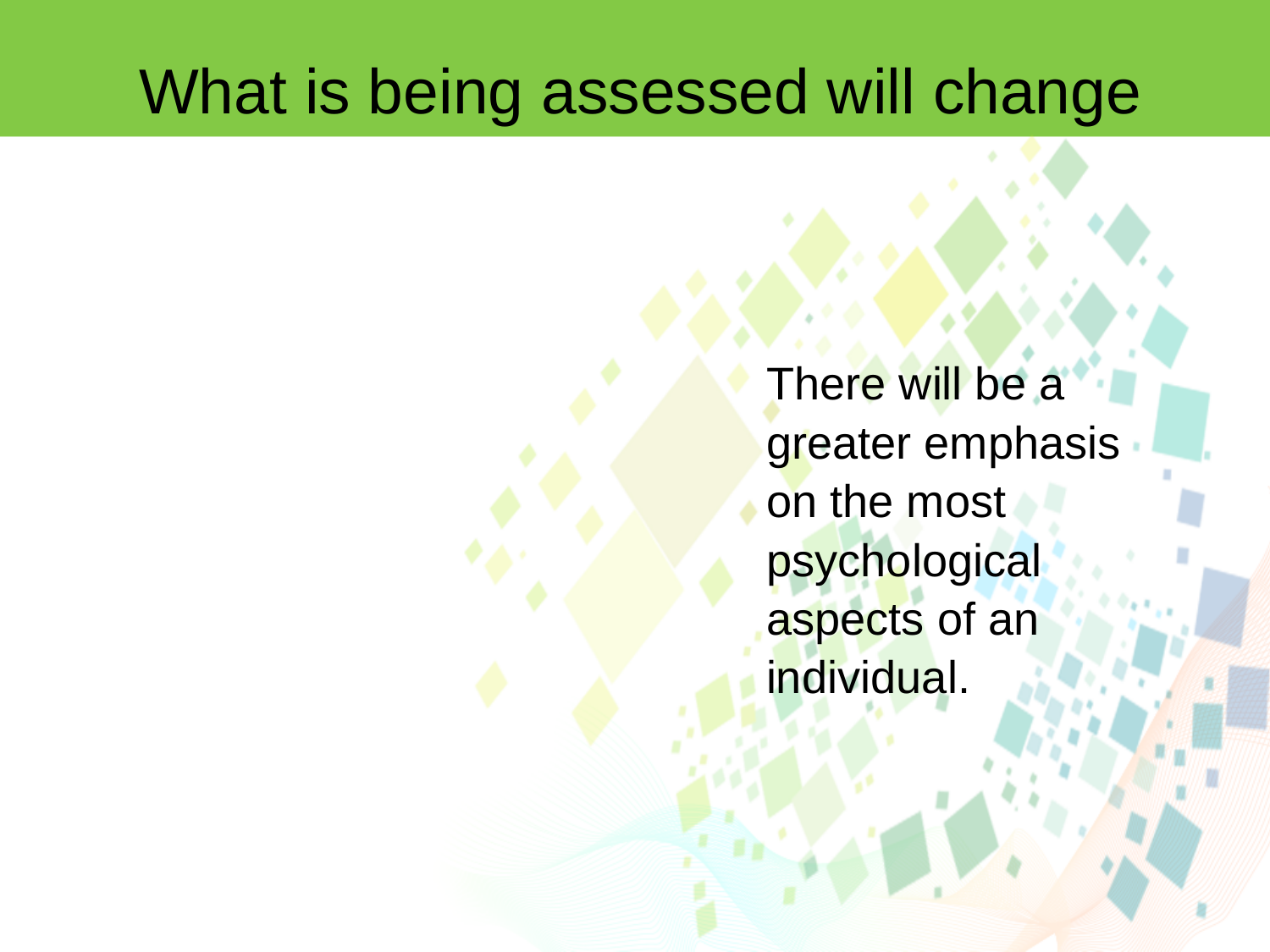

What is being assessed will change
There will be a greater emphasis on the most psychological aspects of an individual.